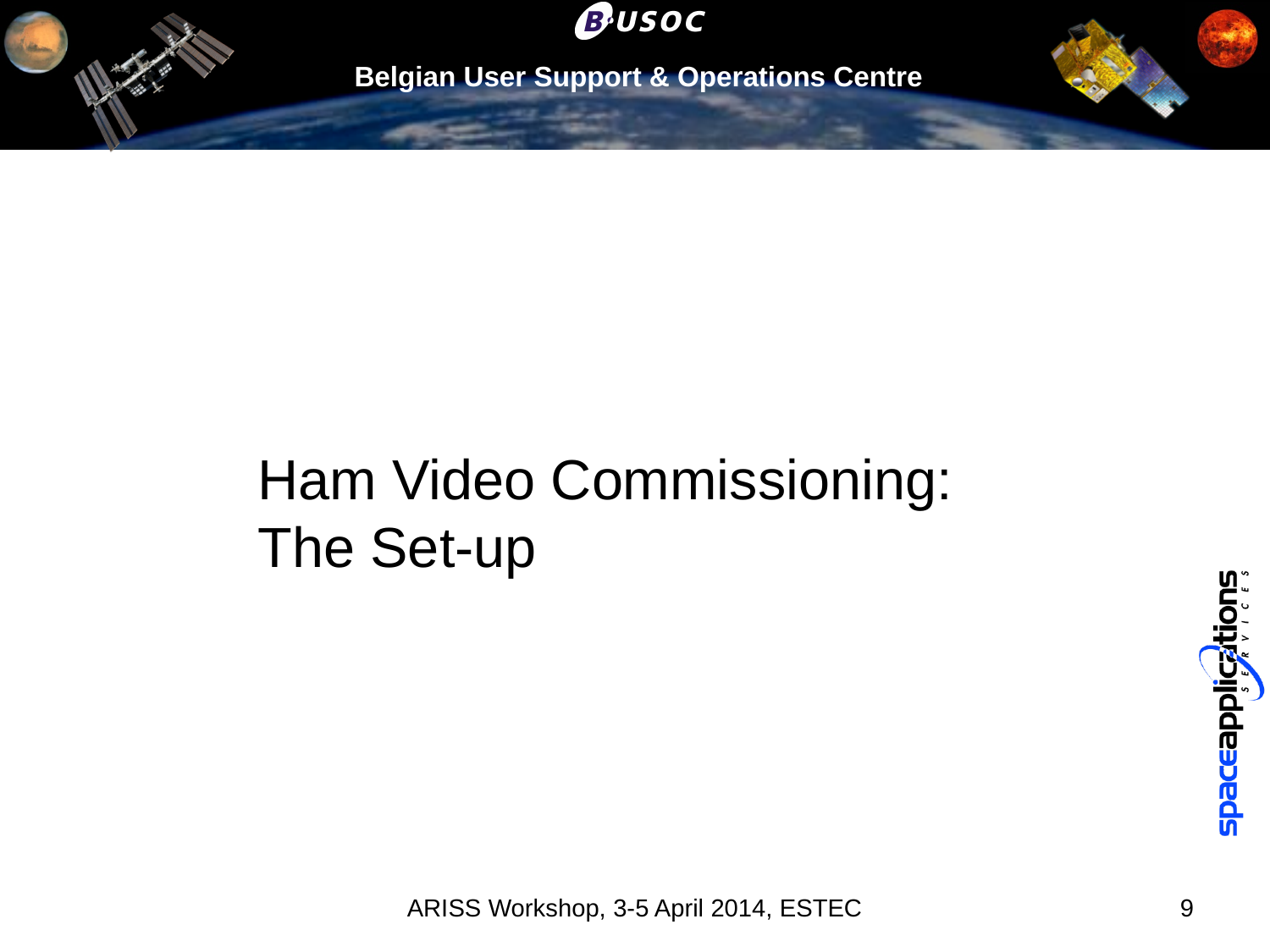

# Ham Video Commissioning: The Set-up
ARISS Workshop, 3-5 April 2014, ESTEC
9